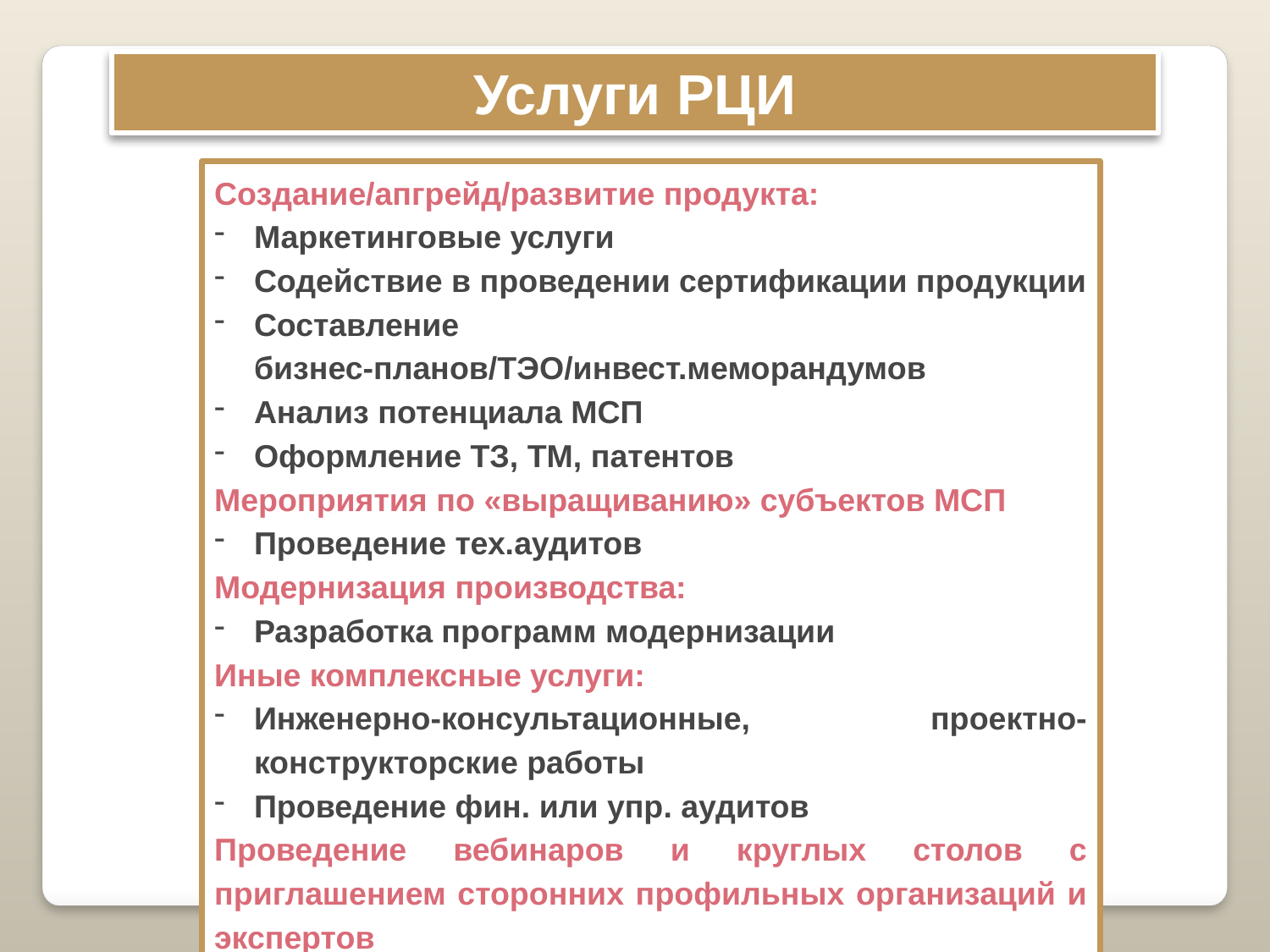

Услуги РЦИ
Создание/апгрейд/развитие продукта:
Маркетинговые услуги
Содействие в проведении сертификации продукции
Составление бизнес-планов/ТЭО/инвест.меморандумов
Анализ потенциала МСП
Оформление ТЗ, ТМ, патентов
Мероприятия по «выращиванию» субъектов МСП
Проведение тех.аудитов
Модернизация производства:
Разработка программ модернизации
Иные комплексные услуги:
Инженерно-консультационные, проектно-конструкторские работы
Проведение фин. или упр. аудитов
Проведение вебинаров и круглых столов с приглашением сторонних профильных организаций и экспертов
Исследования биологически
активных веществ
Клеточные
технологии
Молекулярная
генетика